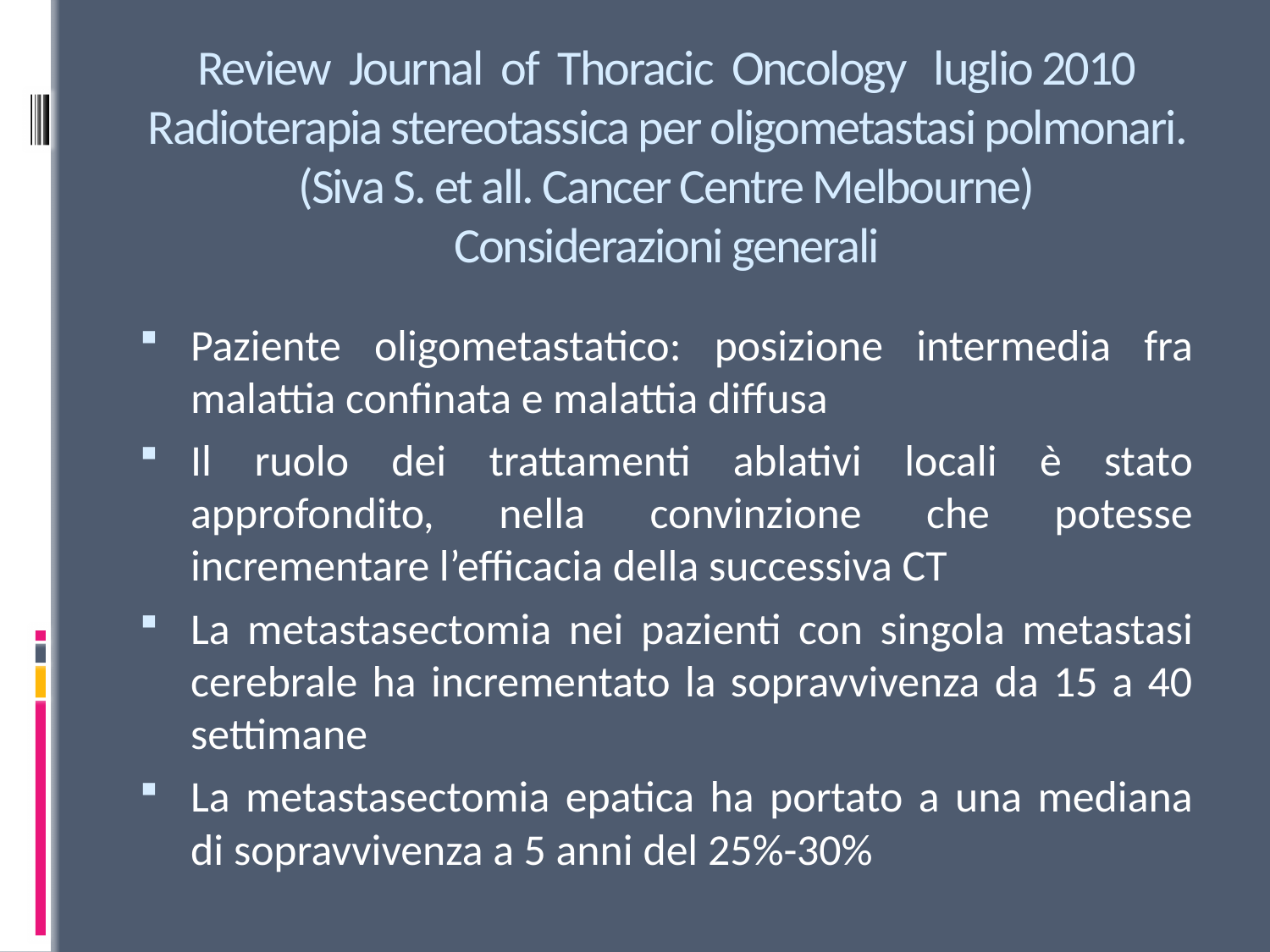

# Review  Journal  of  Thoracic  Oncology   luglio 2010 Radioterapia stereotassica per oligometastasi polmonari. (Siva S. et all. Cancer Centre Melbourne) Considerazioni generali

Paziente oligometastatico: posizione intermedia fra malattia confinata e malattia diffusa
Il ruolo dei trattamenti ablativi locali è stato approfondito, nella convinzione che potesse incrementare l’efficacia della successiva CT
La metastasectomia nei pazienti con singola metastasi cerebrale ha incrementato la sopravvivenza da 15 a 40 settimane
La metastasectomia epatica ha portato a una mediana di sopravvivenza a 5 anni del 25%-30%